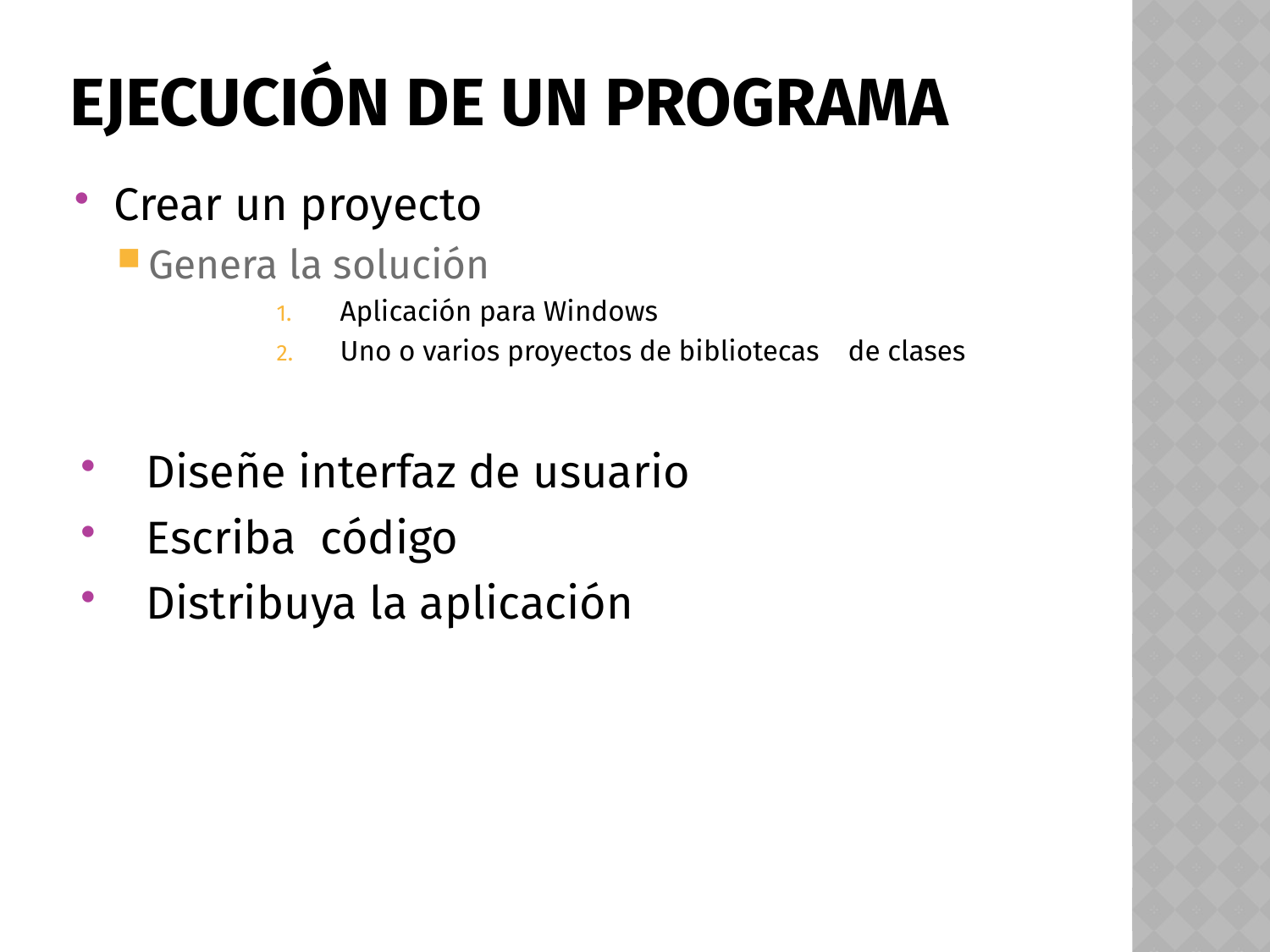

# Ejecución de un programa
Crear un proyecto
Genera la solución
Aplicación para Windows
Uno o varios proyectos de bibliotecas  	de clases

Diseñe interfaz de usuario
Escriba  código
Distribuya la aplicación